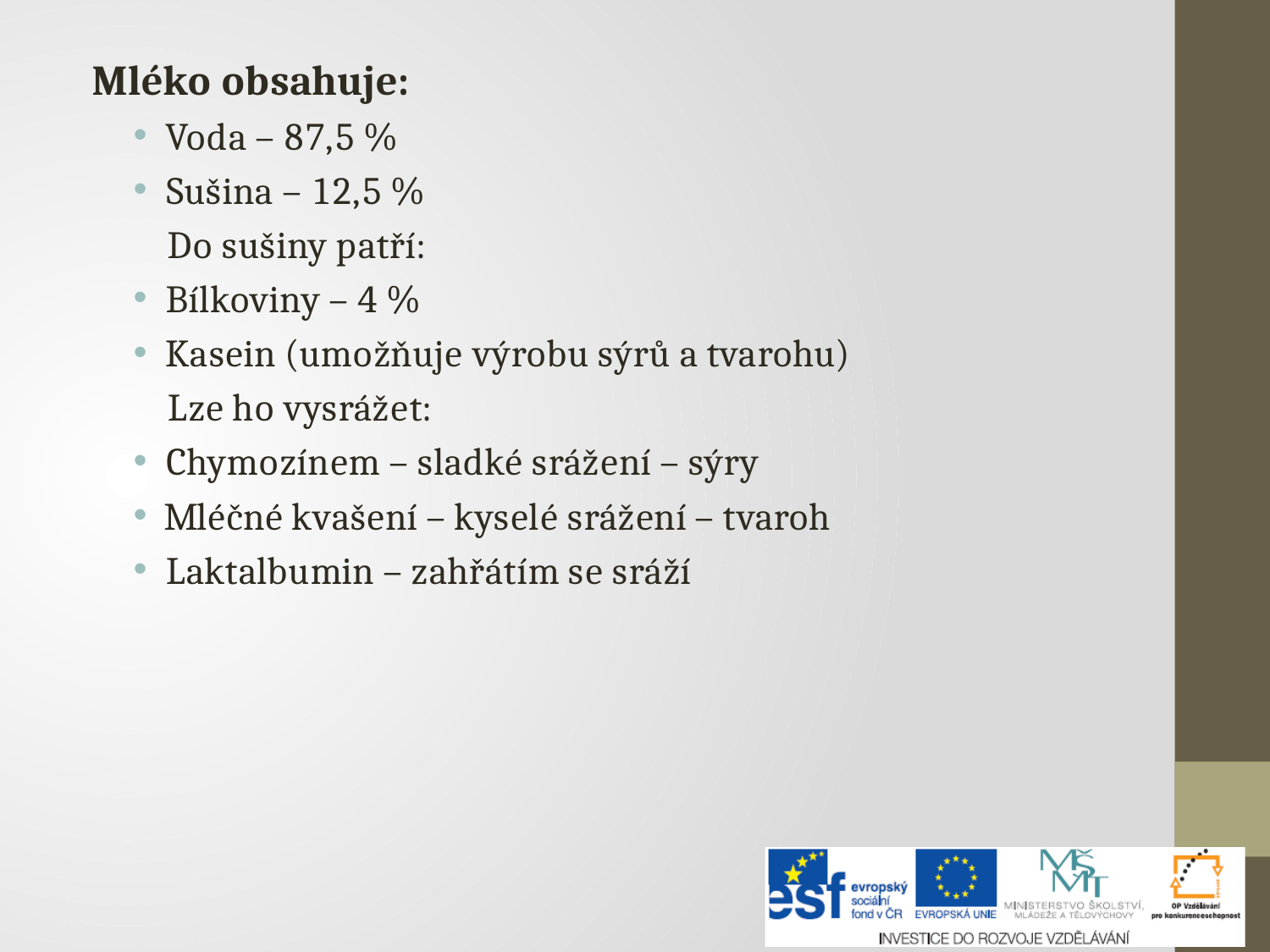

Mléko obsahuje:
Voda – 87,5 %
Sušina – 12,5 %
    Do sušiny patří:
Bílkoviny – 4 %
Kasein (umožňuje výrobu sýrů a tvarohu)
    Lze ho vysrážet:
Chymozínem – sladké srážení – sýry
Mléčné kvašení – kyselé srážení – tvaroh
Laktalbumin – zahřátím se sráží